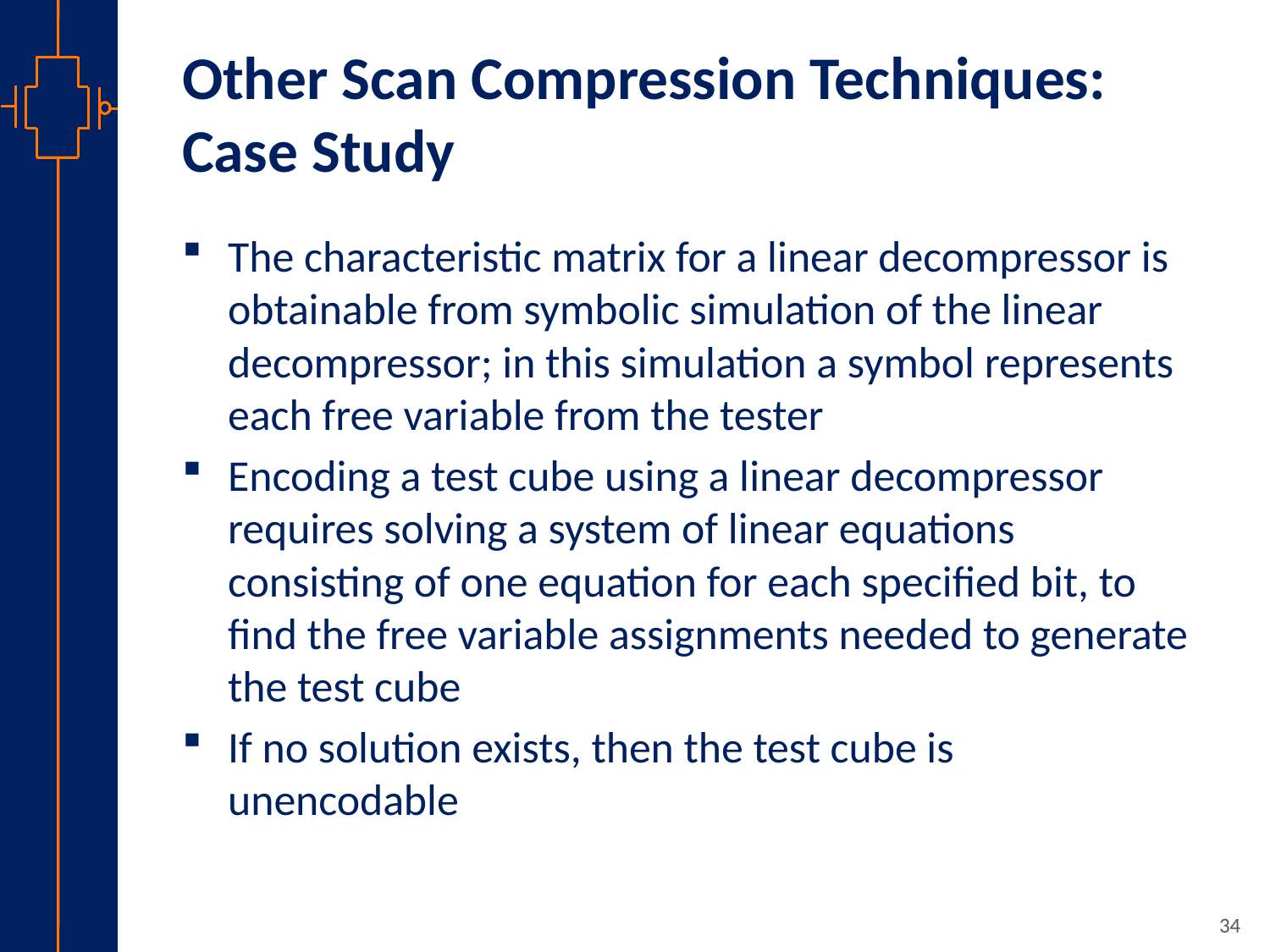

# Other Scan Compression Techniques: Case Study
The characteristic matrix for a linear decompressor is obtainable from symbolic simulation of the linear decompressor; in this simulation a symbol represents each free variable from the tester
Encoding a test cube using a linear decompressor requires solving a system of linear equations consisting of one equation for each specified bit, to find the free variable assignments needed to generate the test cube
If no solution exists, then the test cube is unencodable
34